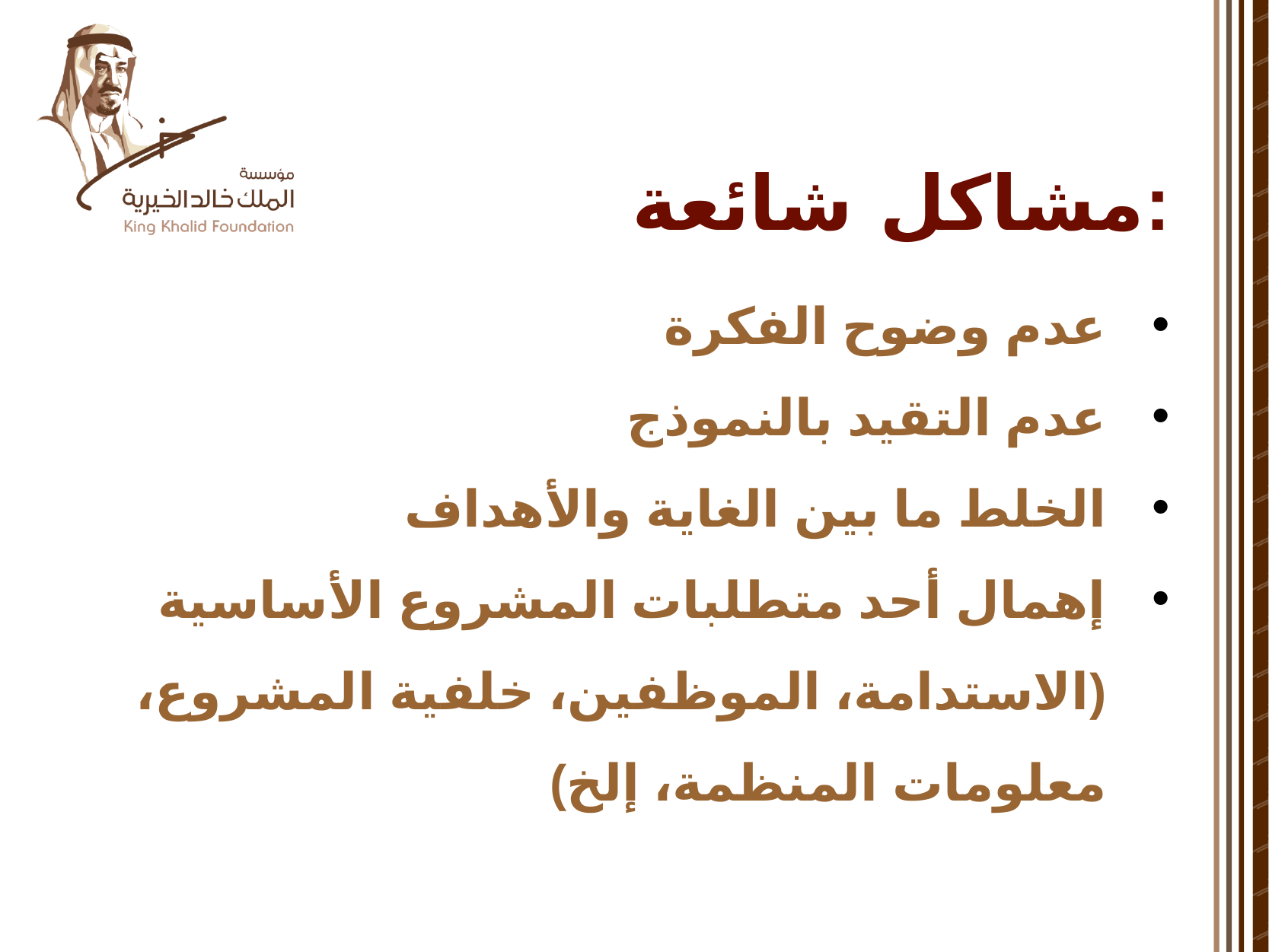

# مشاكل شائعة:
عدم وضوح الفكرة
عدم التقيد بالنموذج
الخلط ما بين الغاية والأهداف
إهمال أحد متطلبات المشروع الأساسية (الاستدامة، الموظفين، خلفية المشروع، معلومات المنظمة، إلخ)